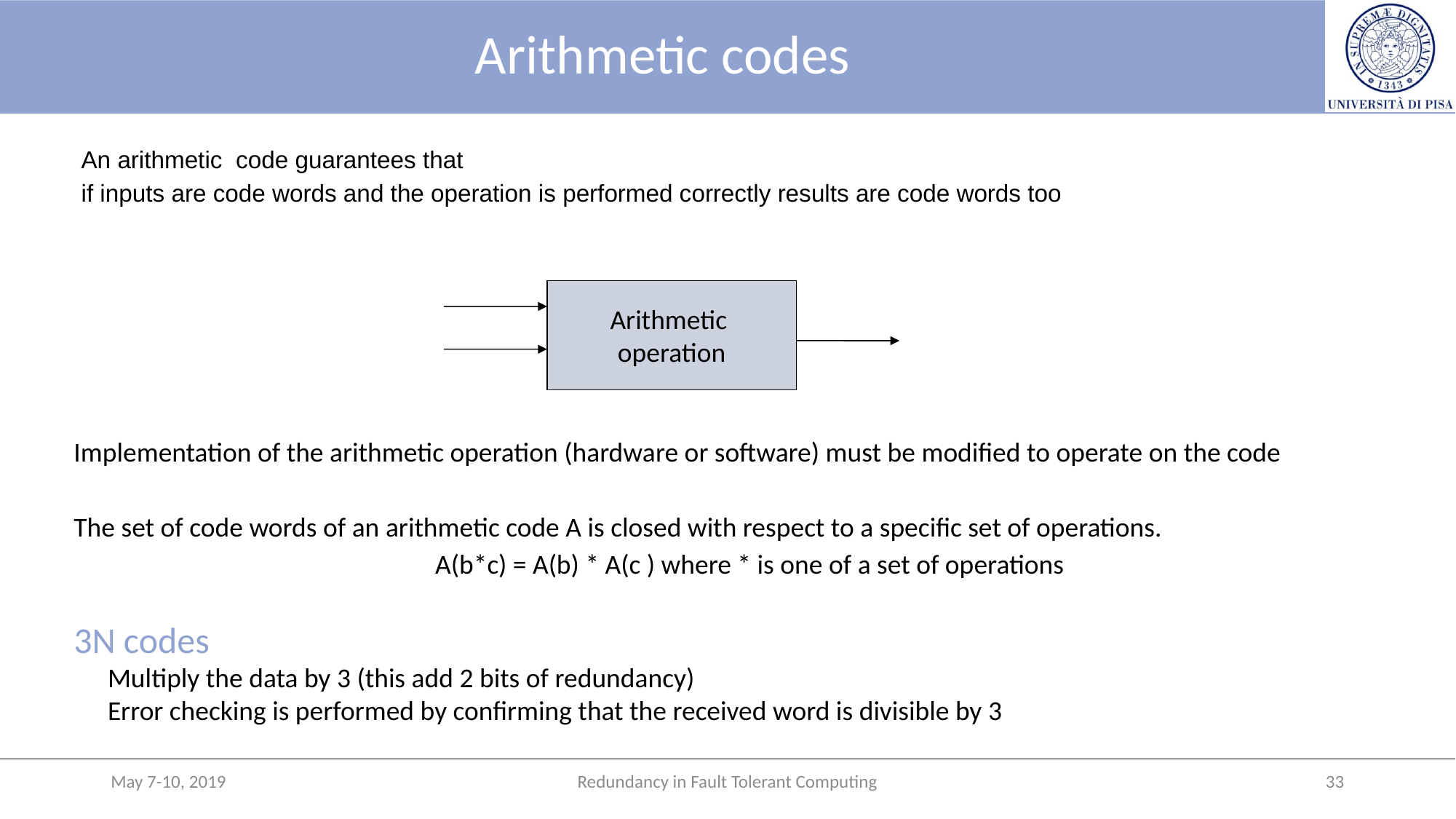

# Arithmetic codes
An arithmetic  code guarantees that
if inputs are code words and the operation is performed correctly results are code words too
Arithmetic
operation

Implementation of the arithmetic operation (hardware or software) must be modified to operate on the code

The set of code words of an arithmetic code A is closed with respect to a specific set of operations.
				A(b*c) = A(b) * A(c ) where * is one of a set of operations

3N codes
	Multiply the data by 3 (this add 2 bits of redundancy)
	Error checking is performed by confirming that the received word is divisible by 3
May 7-10, 2019
Redundancy in Fault Tolerant Computing
33